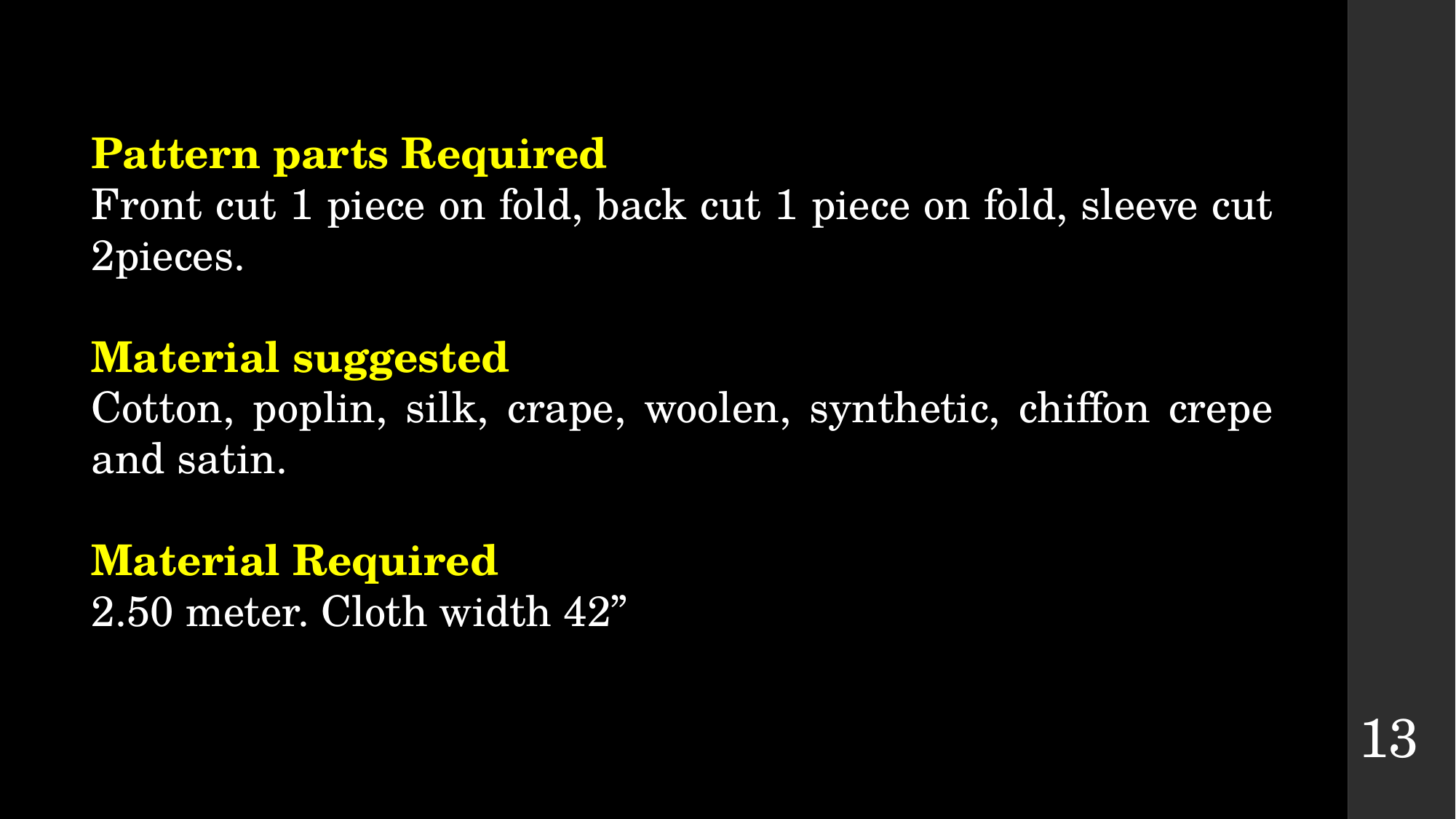

Pattern parts Required
Front cut 1 piece on fold, back cut 1 piece on fold, sleeve cut 2pieces.

Material suggested
Cotton, poplin, silk, crape, woolen, synthetic, chiffon crepe and satin.

Material Required
2.50 meter. Cloth width 42”
13